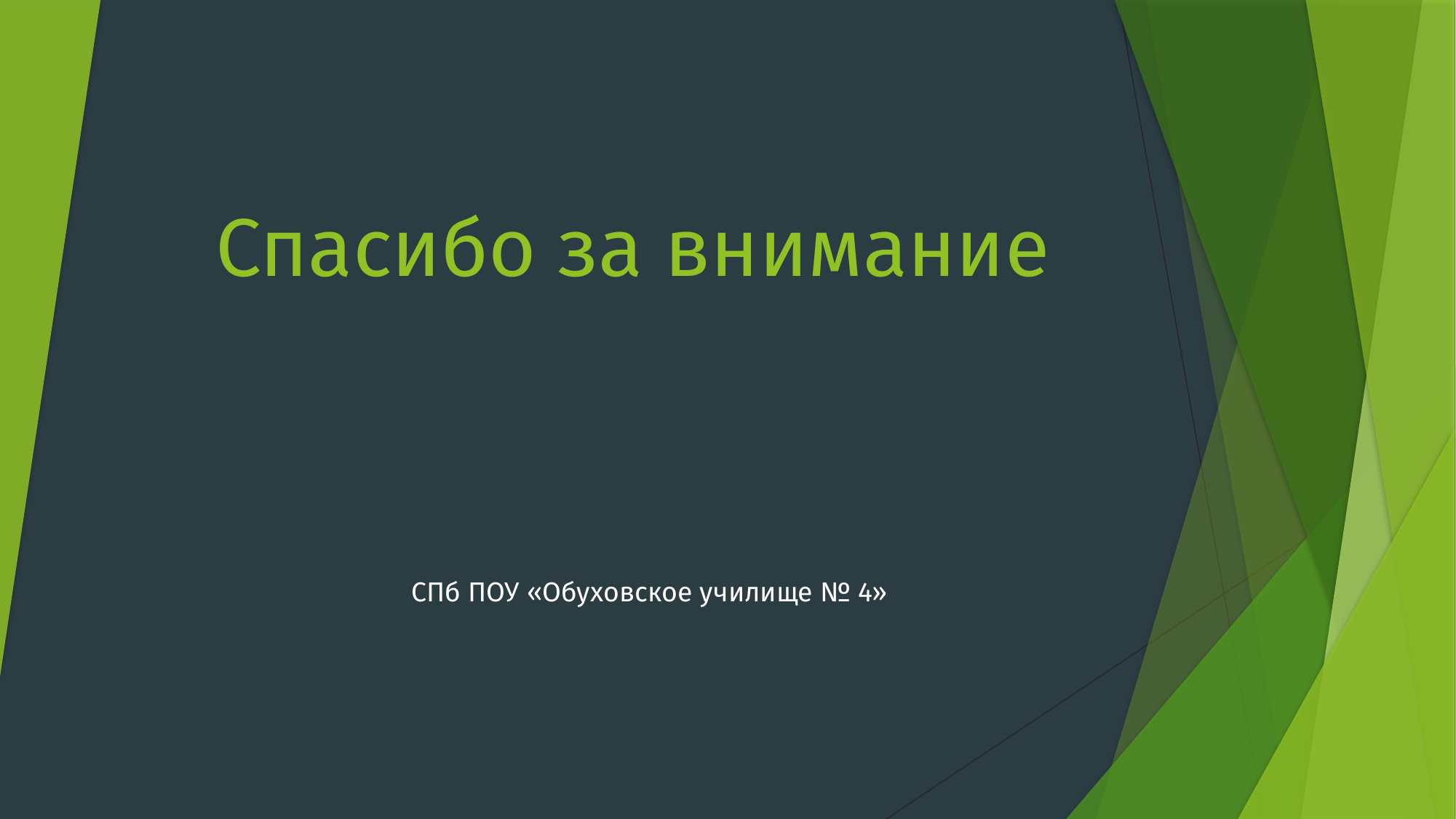

# Спасибо за внимание
СПб ПОУ «Обуховское училище № 4»